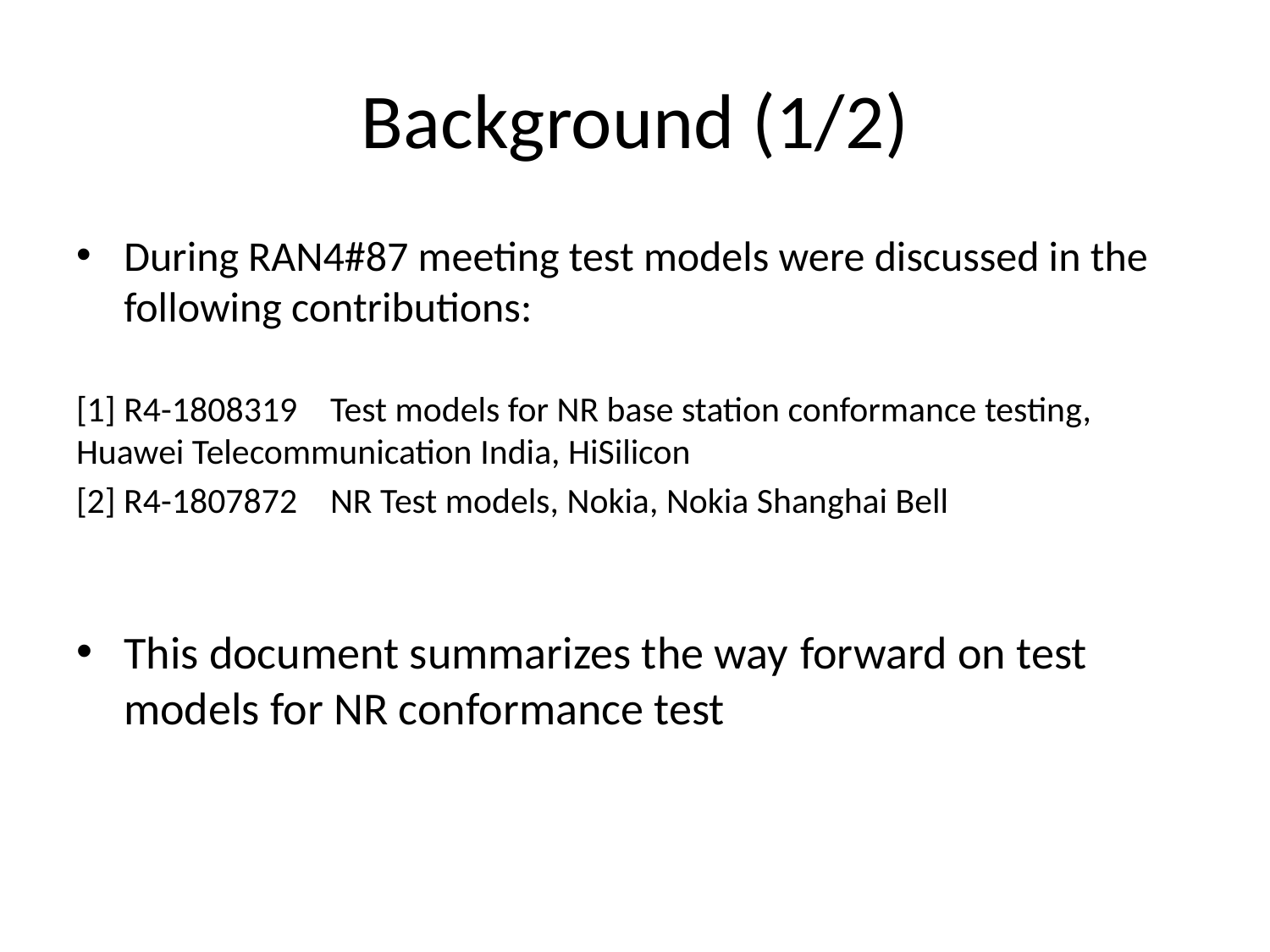

# Background (1/2)
During RAN4#87 meeting test models were discussed in the following contributions:

[1] R4-1808319	Test models for NR base station conformance testing, Huawei Telecommunication India, HiSilicon
[2] R4-1807872	NR Test models, Nokia, Nokia Shanghai Bell

This document summarizes the way forward on test models for NR conformance test